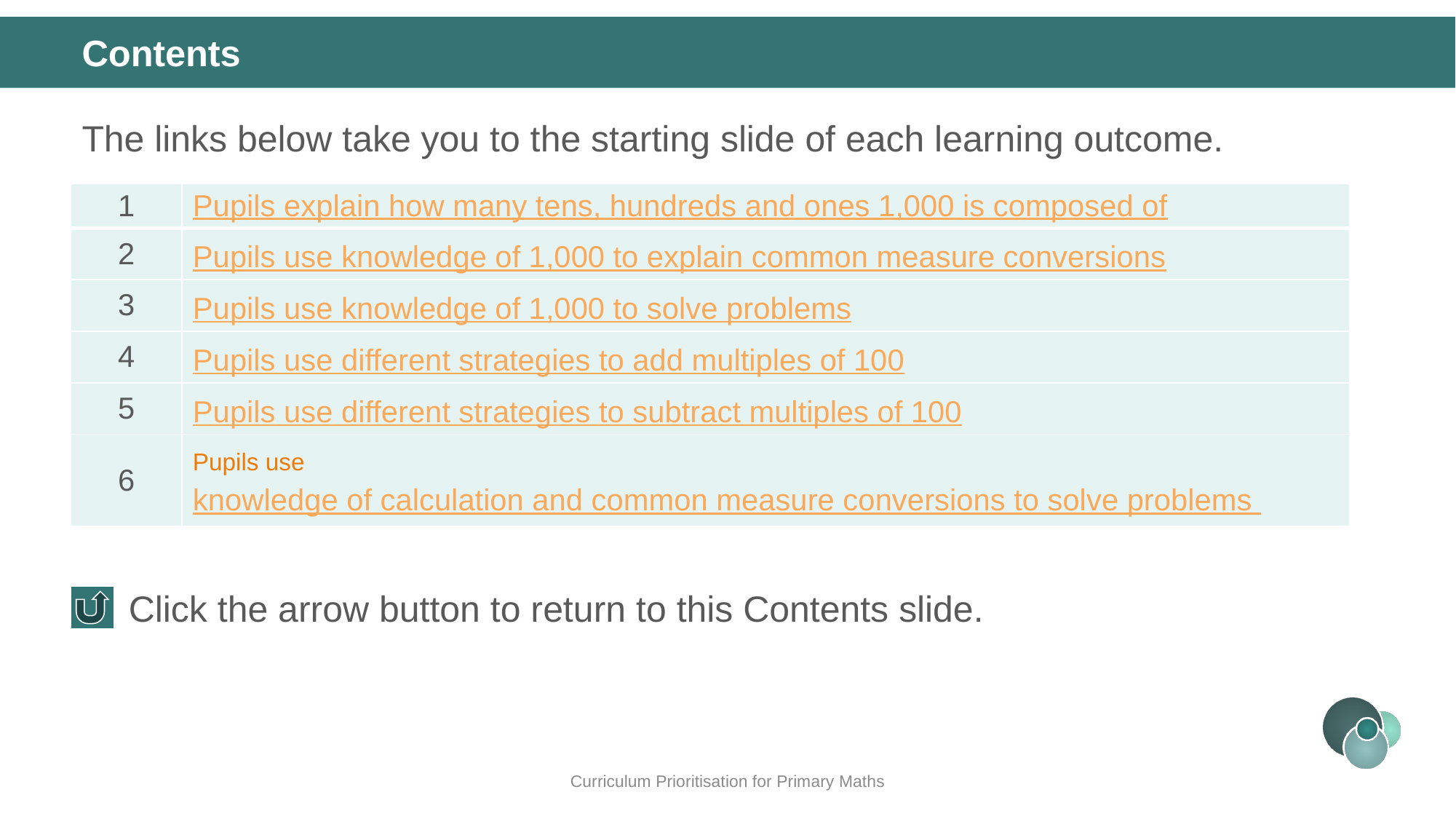

Contents
The links below take you to the starting slide of each learning outcome.
| 1 | Pupils explain how many tens, hundreds and ones 1,000 is composed of |
| --- | --- |
| 2 | Pupils use knowledge of 1,000 to explain common measure conversions |
| 3 | Pupils use knowledge of 1,000 to solve problems |
| 4 | Pupils use different strategies to add multiples of 100 |
| 5 | Pupils use different strategies to subtract multiples of 100 |
| 6 | Pupils use knowledge of calculation and common measure conversions to solve problems |
Click the arrow button to return to this Contents slide.

Curriculum Prioritisation for Primary Maths